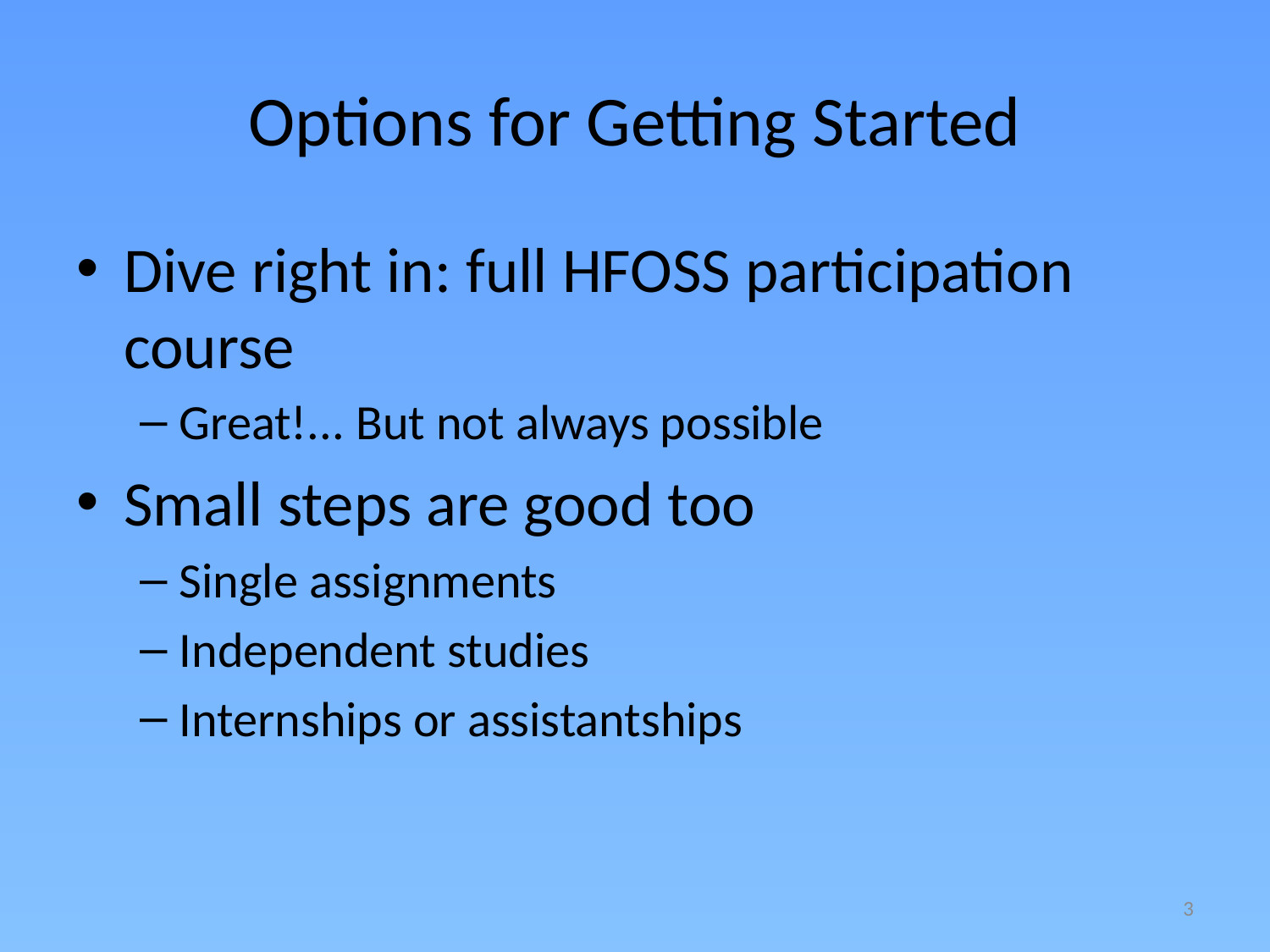

# Options for Getting Started
Dive right in: full HFOSS participation course
Great!... But not always possible
Small steps are good too
Single assignments
Independent studies
Internships or assistantships
3